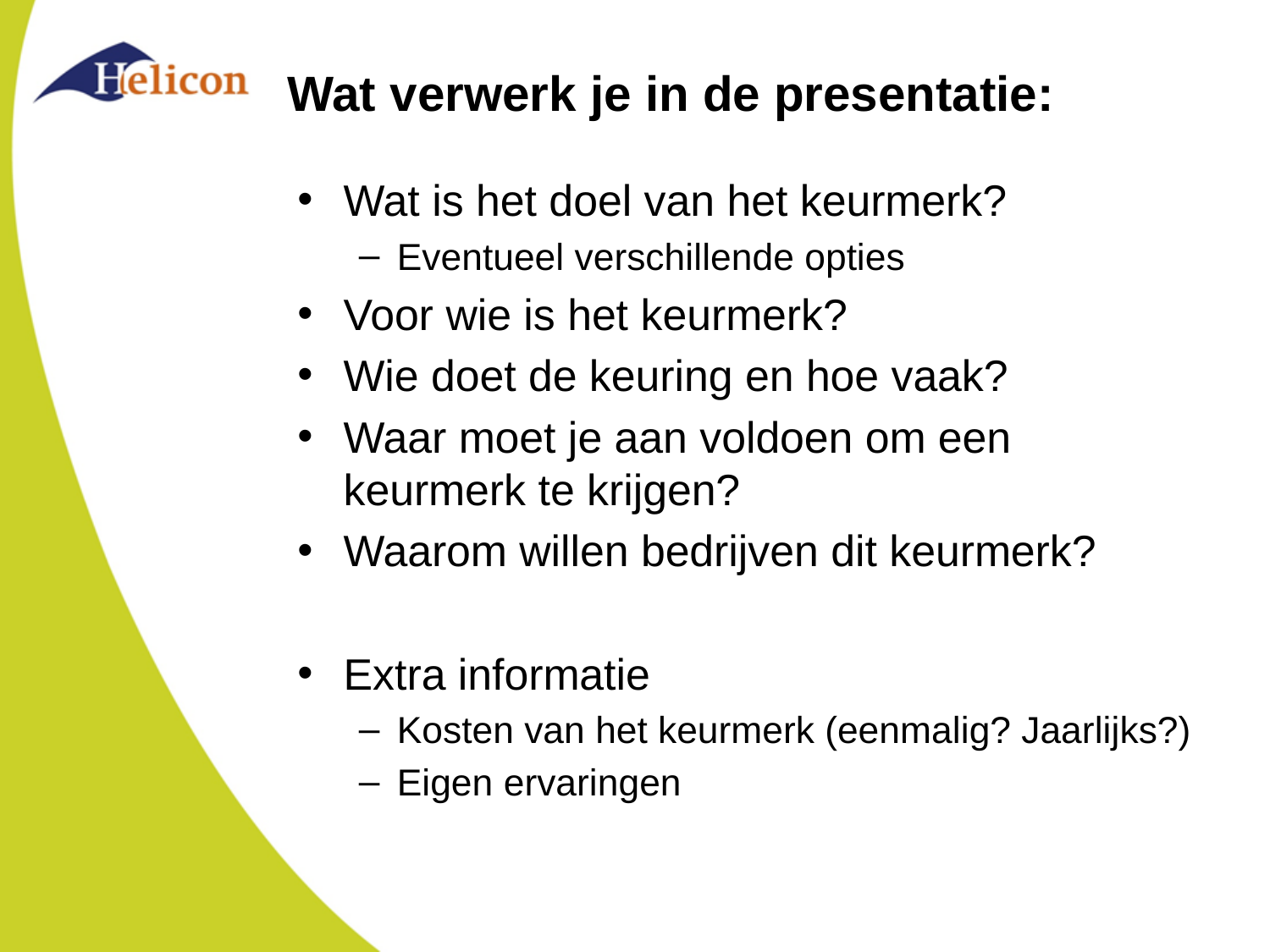

# Wat verwerk je in de presentatie:
Wat is het doel van het keurmerk?
Eventueel verschillende opties
Voor wie is het keurmerk?
Wie doet de keuring en hoe vaak?
Waar moet je aan voldoen om een keurmerk te krijgen?
Waarom willen bedrijven dit keurmerk?

Extra informatie
Kosten van het keurmerk (eenmalig? Jaarlijks?)
Eigen ervaringen